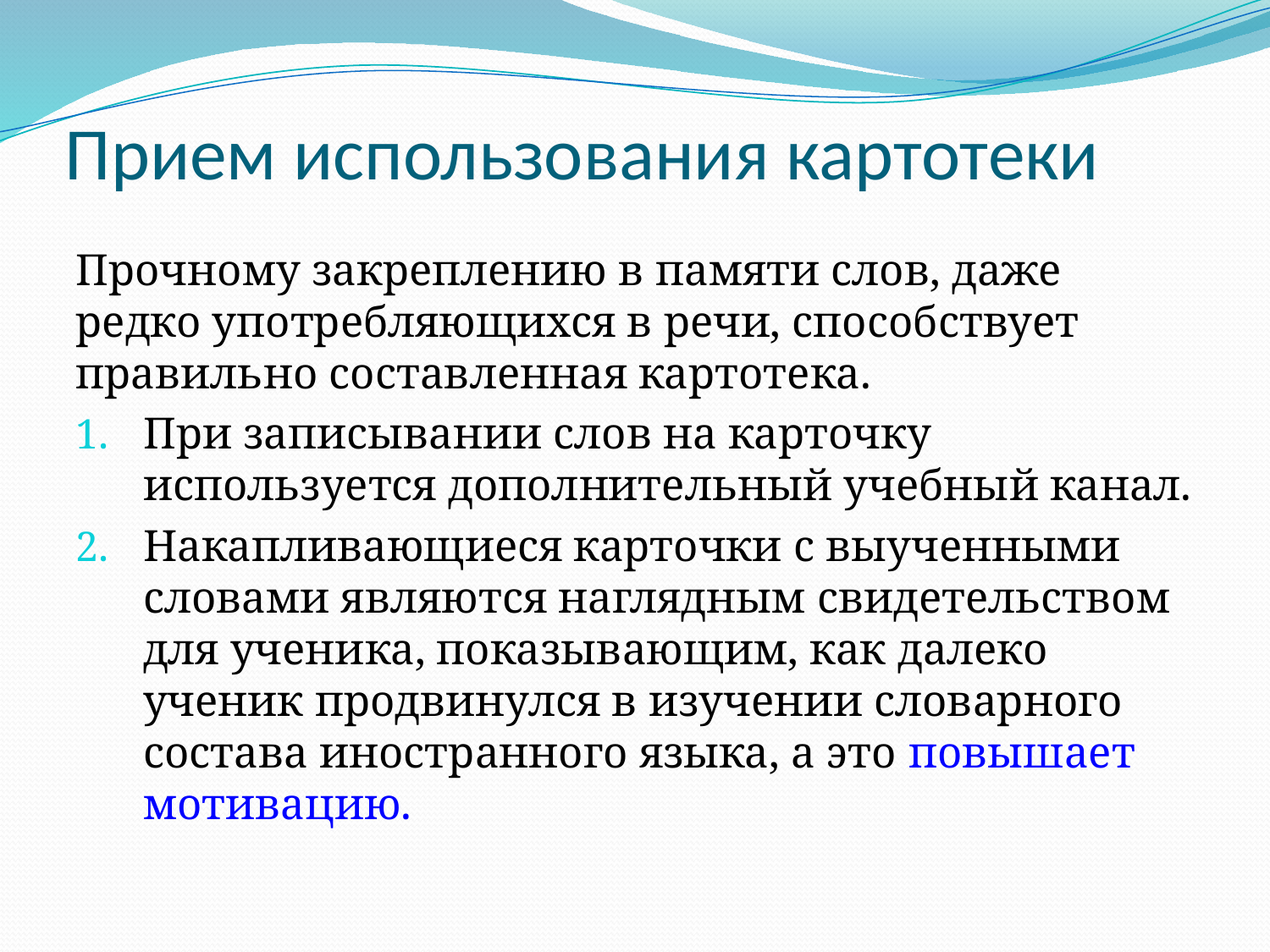

# Прием использования картотеки
Прочному закреплению в памяти слов, даже редко употребляющихся в речи, способствует правильно составленная картотека.
При записывании слов на карточку используется дополнительный учебный канал.
Накапливающиеся карточки с выученными словами являются наглядным свидетельством для ученика, показывающим, как далеко ученик продвинулся в изучении словарного состава иностранного языка, а это повышает мотивацию.